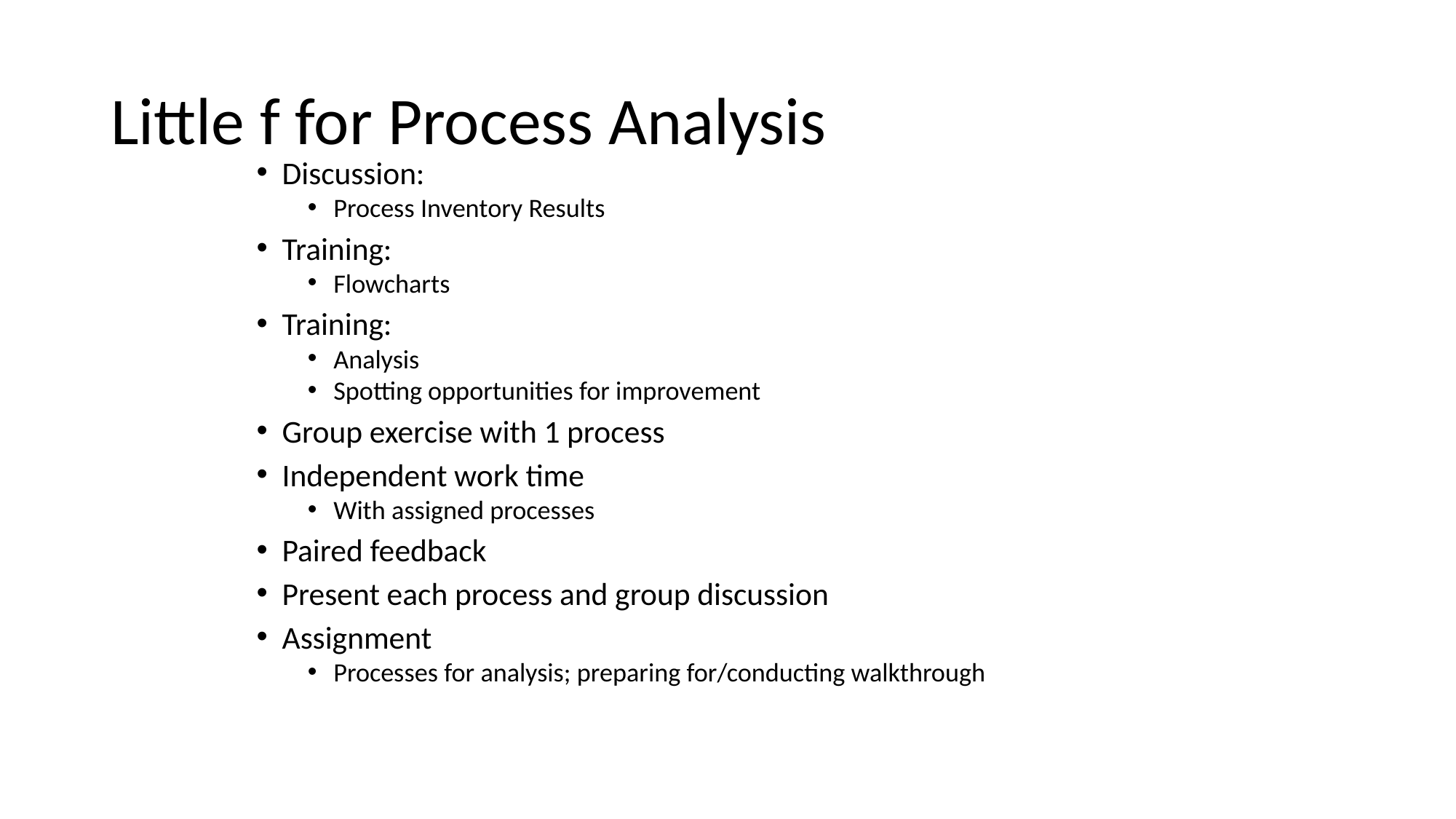

# Little f for Process Analysis
Discussion:
Process Inventory Results
Training:
Flowcharts
Training:
Analysis
Spotting opportunities for improvement
Group exercise with 1 process
Independent work time
With assigned processes
Paired feedback
Present each process and group discussion
Assignment
Processes for analysis; preparing for/conducting walkthrough